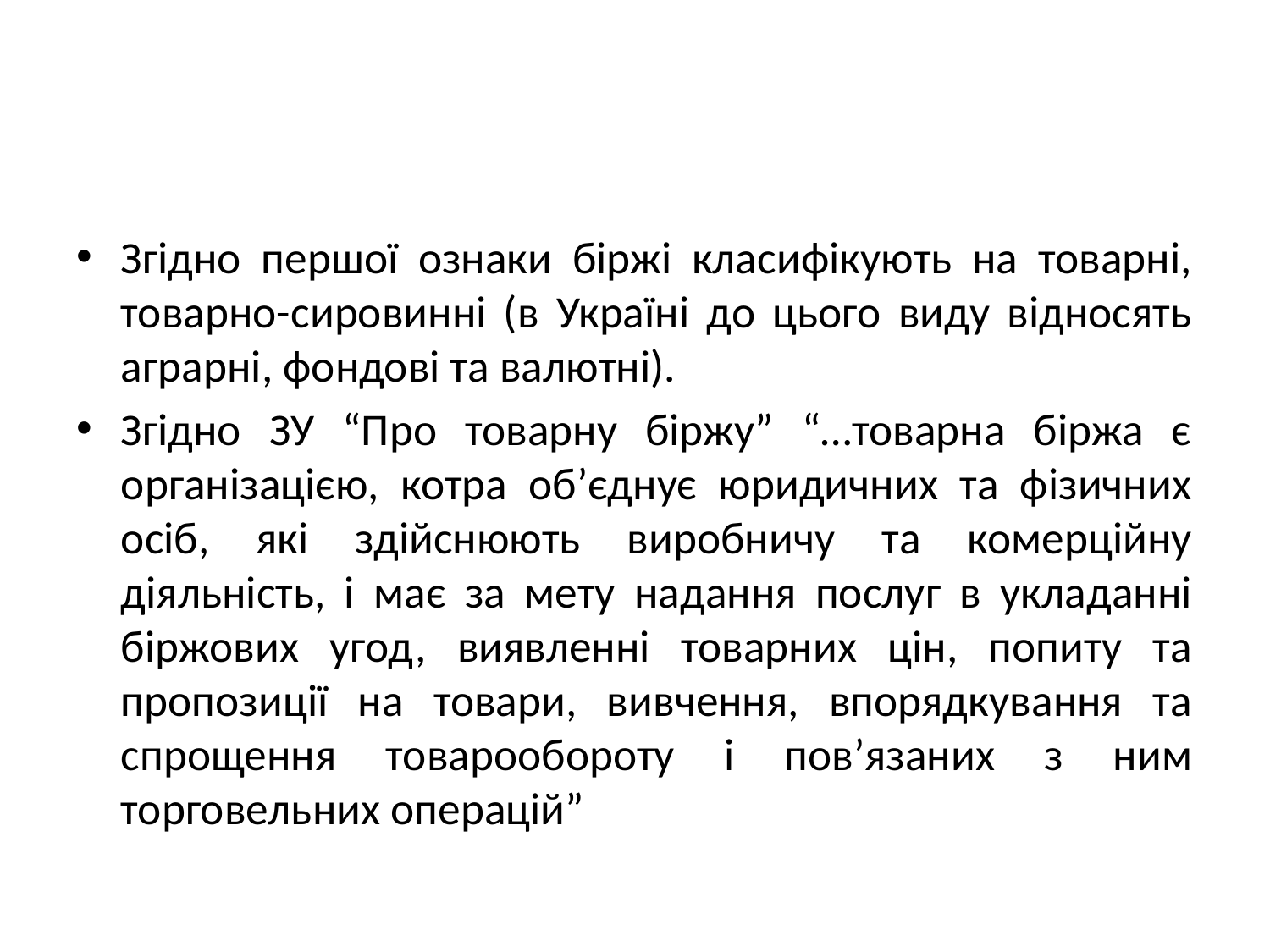

#
Згідно першої ознаки біржі класифікують на товарні, товарно-сировинні (в Україні до цього виду відносять аграрні, фондові та валютні).
Згідно ЗУ “Про товарну біржу” “…товарна біржа є організацією, котра об’єднує юридичних та фізичних осіб, які здійснюють виробничу та комерційну діяльність, і має за мету надання послуг в укладанні біржових угод, виявленні товарних цін, попиту та пропозиції на товари, вивчення, впорядкування та спрощення товарообороту і пов’язаних з ним торговельних операцій”